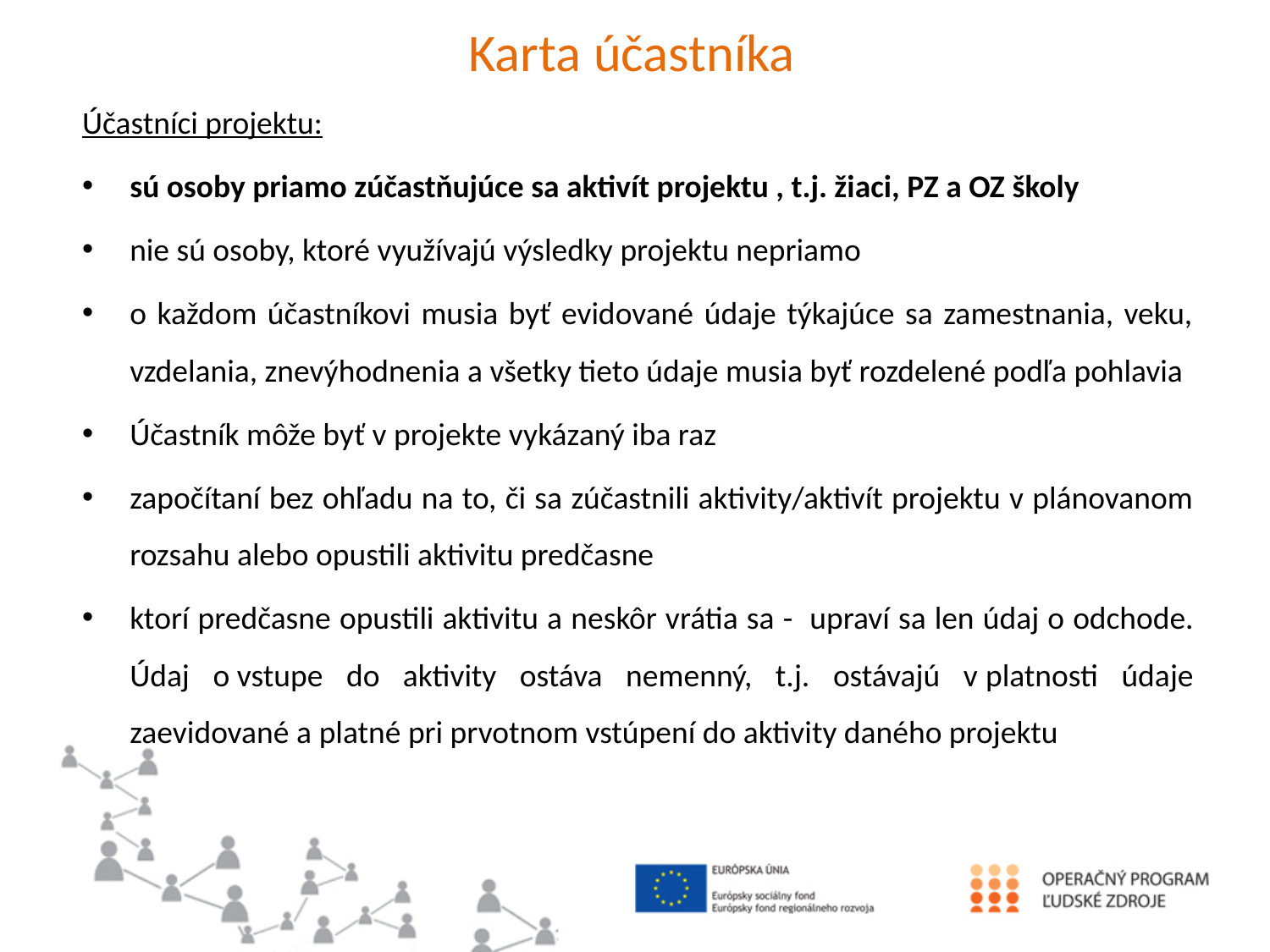

# Karta účastníka
Účastníci projektu:
sú osoby priamo zúčastňujúce sa aktivít projektu , t.j. žiaci, PZ a OZ školy
nie sú osoby, ktoré využívajú výsledky projektu nepriamo
o každom účastníkovi musia byť evidované údaje týkajúce sa zamestnania, veku, vzdelania, znevýhodnenia a všetky tieto údaje musia byť rozdelené podľa pohlavia
Účastník môže byť v projekte vykázaný iba raz
započítaní bez ohľadu na to, či sa zúčastnili aktivity/aktivít projektu v plánovanom rozsahu alebo opustili aktivitu predčasne
ktorí predčasne opustili aktivitu a neskôr vrátia sa -  upraví sa len údaj o odchode. Údaj o vstupe do aktivity ostáva nemenný, t.j. ostávajú v platnosti údaje zaevidované a platné pri prvotnom vstúpení do aktivity daného projektu